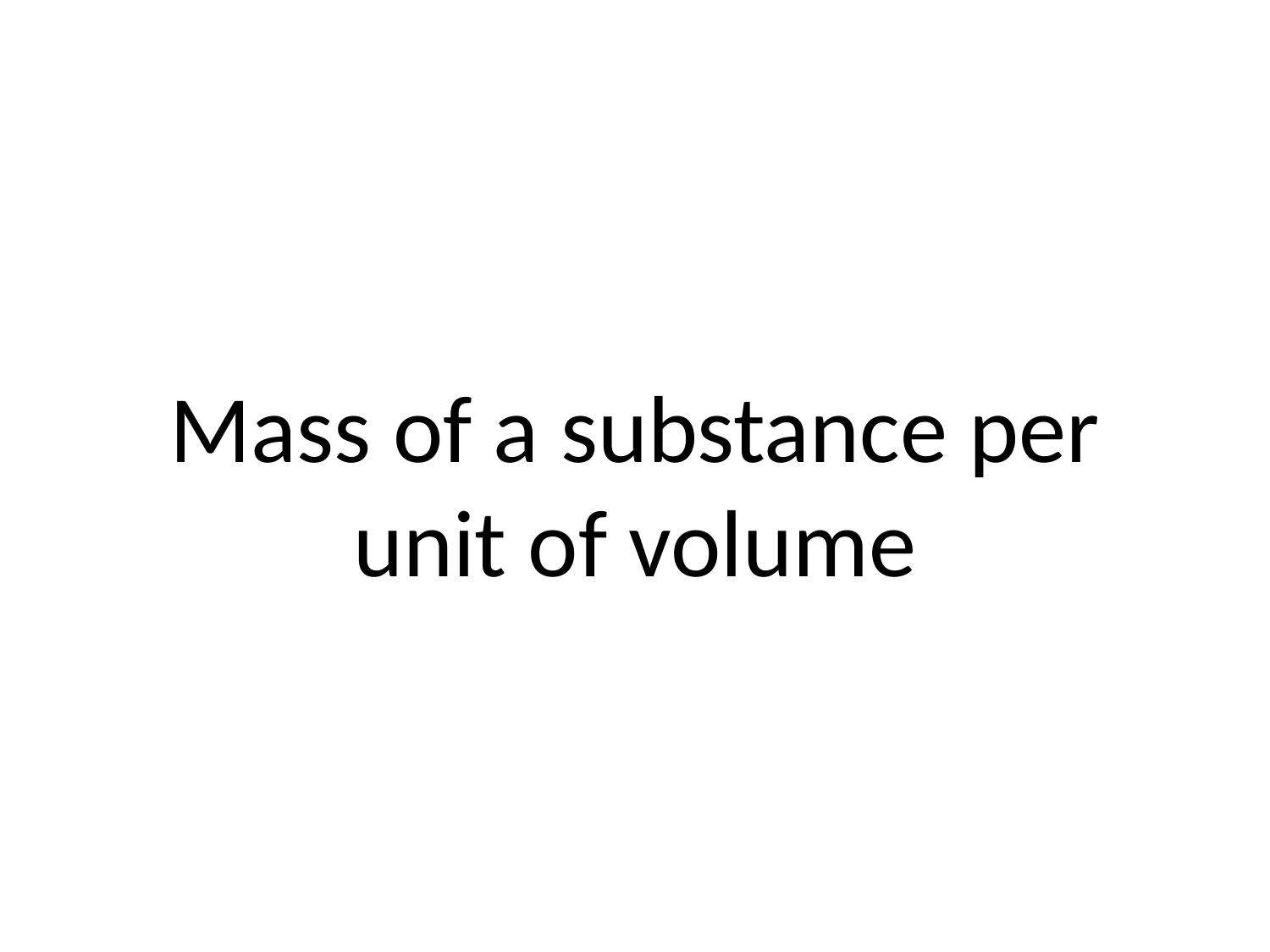

# Mass of a substance per unit of volume